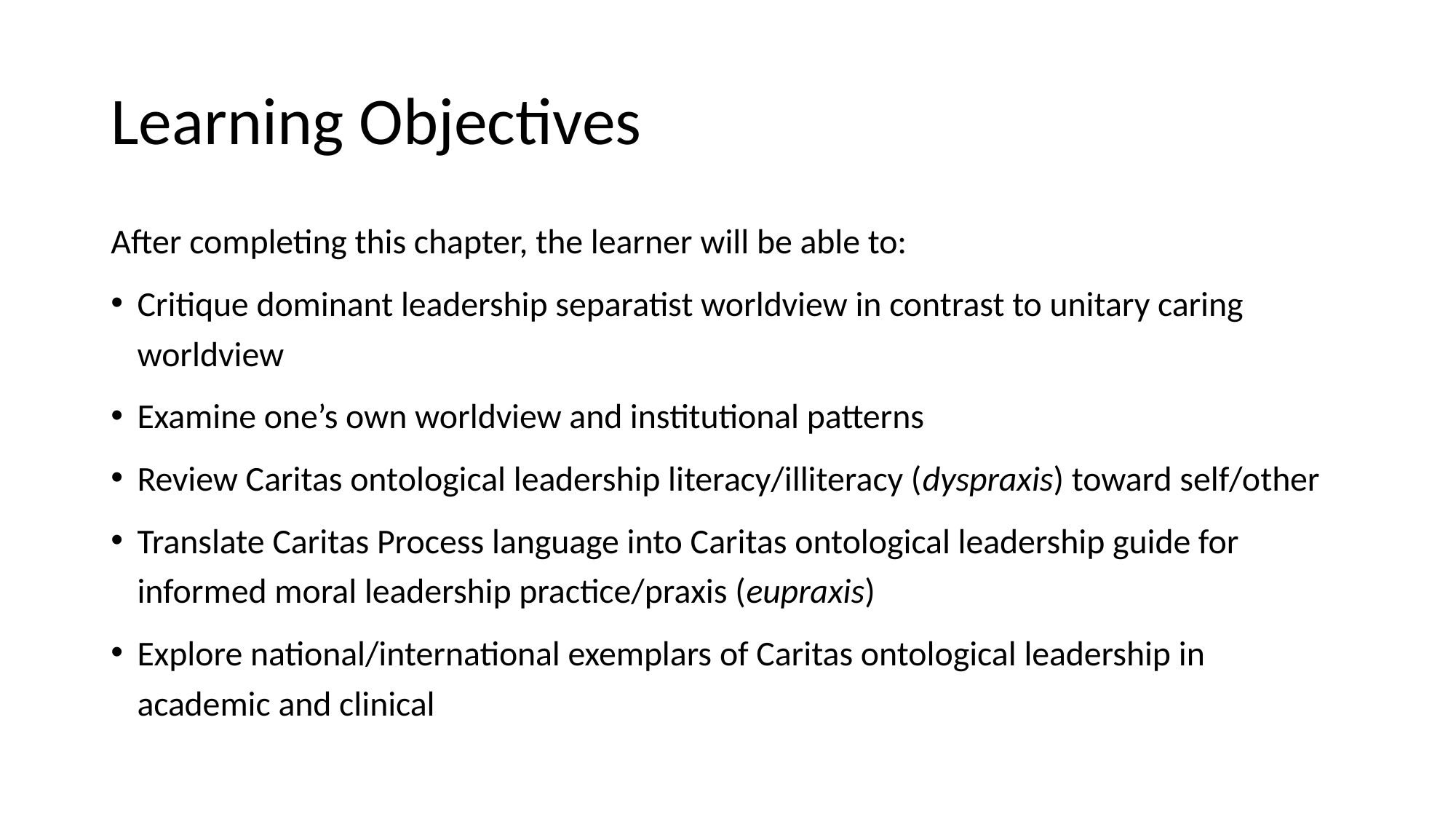

# Learning Objectives
After completing this chapter, the learner will be able to:
Critique dominant leadership separatist worldview in contrast to unitary caring worldview
Examine one’s own worldview and institutional patterns
Review Caritas ontological leadership literacy/illiteracy (dyspraxis) toward self/other
Translate Caritas Process language into Caritas ontological leadership guide for informed moral leadership practice/praxis (eupraxis)
Explore national/international exemplars of Caritas ontological leadership in academic and clinical